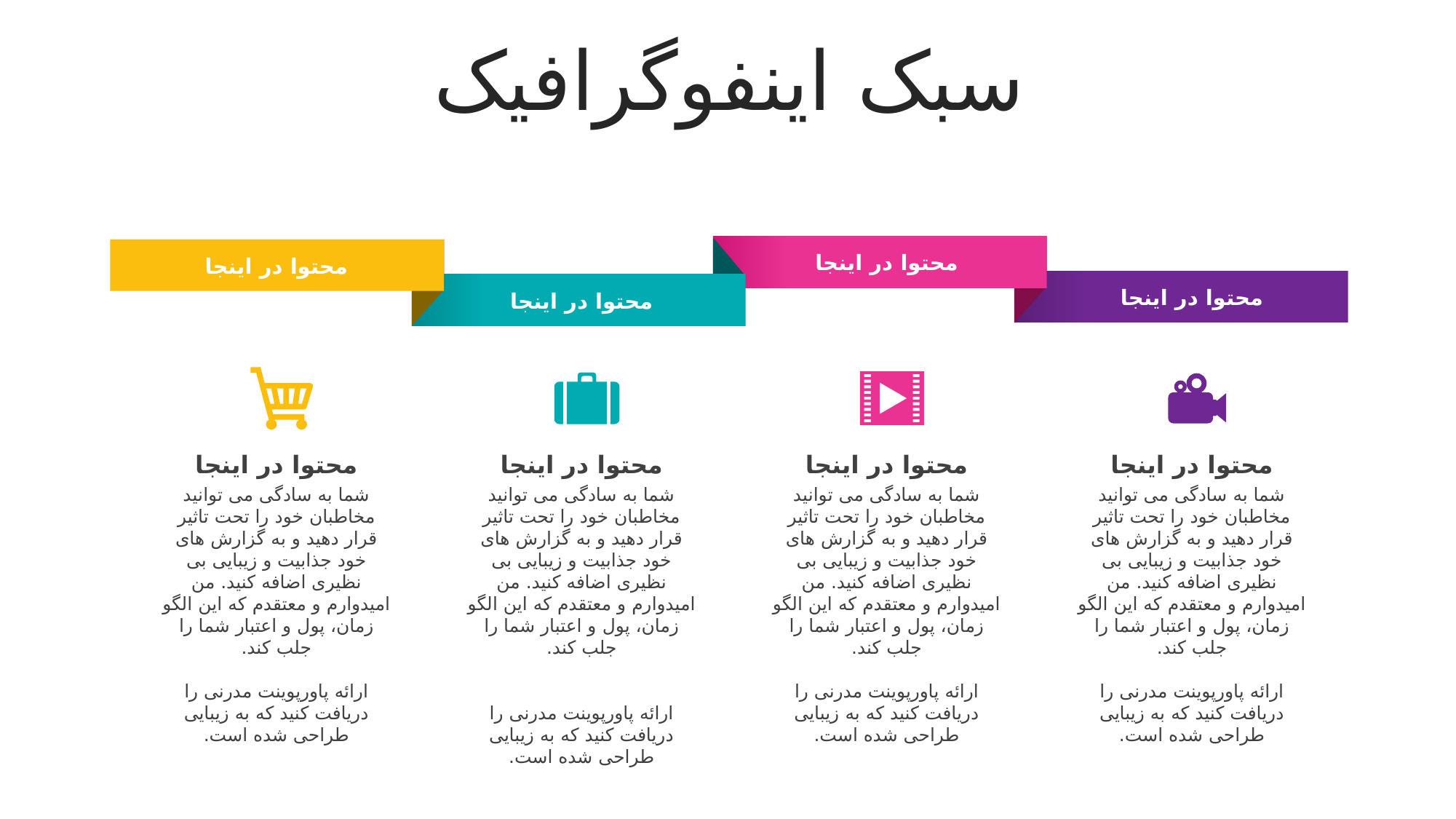

سبک اینفوگرافیک

محتوا در اینجا
محتوا در اینجا
محتوا در اینجا
محتوا در اینجا

محتوا در اینجا
شما به سادگی می توانید مخاطبان خود را تحت تاثیر قرار دهید و به گزارش های خود جذابیت و زیبایی بی نظیری اضافه کنید. من امیدوارم و معتقدم که این الگو زمان، پول و اعتبار شما را جلب کند.

ارائه پاورپوینت مدرنی را دریافت کنید که به زیبایی طراحی شده است.
محتوا در اینجا
شما به سادگی می توانید مخاطبان خود را تحت تاثیر قرار دهید و به گزارش های خود جذابیت و زیبایی بی نظیری اضافه کنید. من امیدوارم و معتقدم که این الگو زمان، پول و اعتبار شما را جلب کند.

ارائه پاورپوینت مدرنی را دریافت کنید که به زیبایی طراحی شده است.
محتوا در اینجا
شما به سادگی می توانید مخاطبان خود را تحت تاثیر قرار دهید و به گزارش های خود جذابیت و زیبایی بی نظیری اضافه کنید. من امیدوارم و معتقدم که این الگو زمان، پول و اعتبار شما را جلب کند.

ارائه پاورپوینت مدرنی را دریافت کنید که به زیبایی طراحی شده است.
محتوا در اینجا
شما به سادگی می توانید مخاطبان خود را تحت تاثیر قرار دهید و به گزارش های خود جذابیت و زیبایی بی نظیری اضافه کنید. من امیدوارم و معتقدم که این الگو زمان، پول و اعتبار شما را جلب کند.

ارائه پاورپوینت مدرنی را دریافت کنید که به زیبایی طراحی شده است.